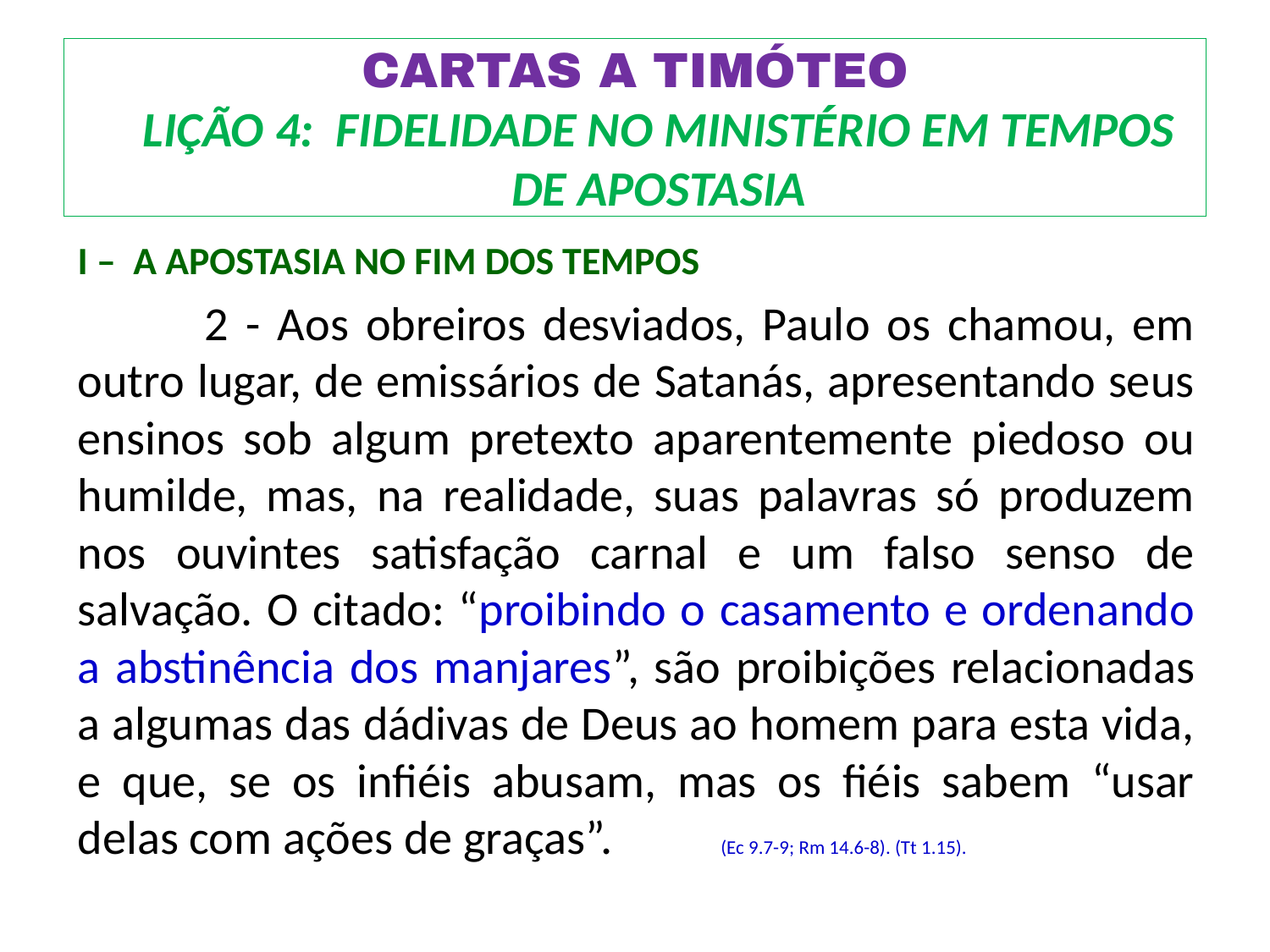

# CARTAS A TIMÓTEO LIÇÃO 4:  FIDELIDADE NO MINISTÉRIO EM TEMPOS DE APOSTASIA
I –  A APOSTASIA NO FIM DOS TEMPOS
	2 - Aos obreiros desviados, Paulo os chamou, em outro lugar, de emissários de Satanás, apresentando seus ensinos sob algum pretexto aparentemente piedoso ou humilde, mas, na realidade, suas palavras só produzem nos ouvintes satisfação carnal e um falso senso de salvação. O citado: “proibindo o casamento e ordenando a abstinência dos manjares”, são proibições relacionadas a algumas das dádivas de Deus ao homem para esta vida, e que, se os infiéis abusam, mas os fiéis sabem “usar delas com ações de graças”.	 (Ec 9.7-9; Rm 14.6-8). (Tt 1.15).